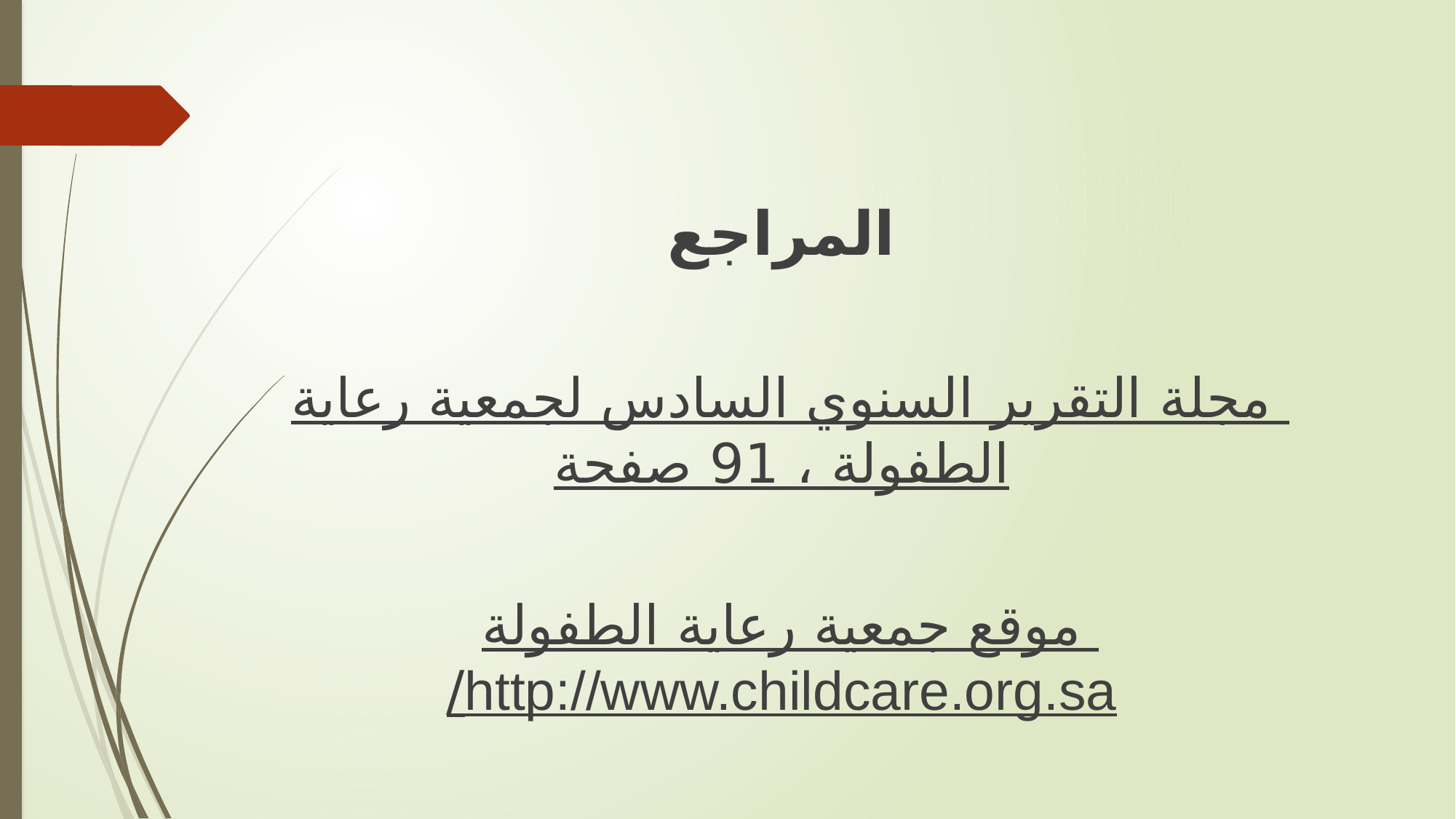

المراجع

مجلة التقرير السنوي السادس لجمعية رعاية الطفولة ، 91 صفحة

موقع جمعية رعاية الطفولة http://www.childcare.org.sa/